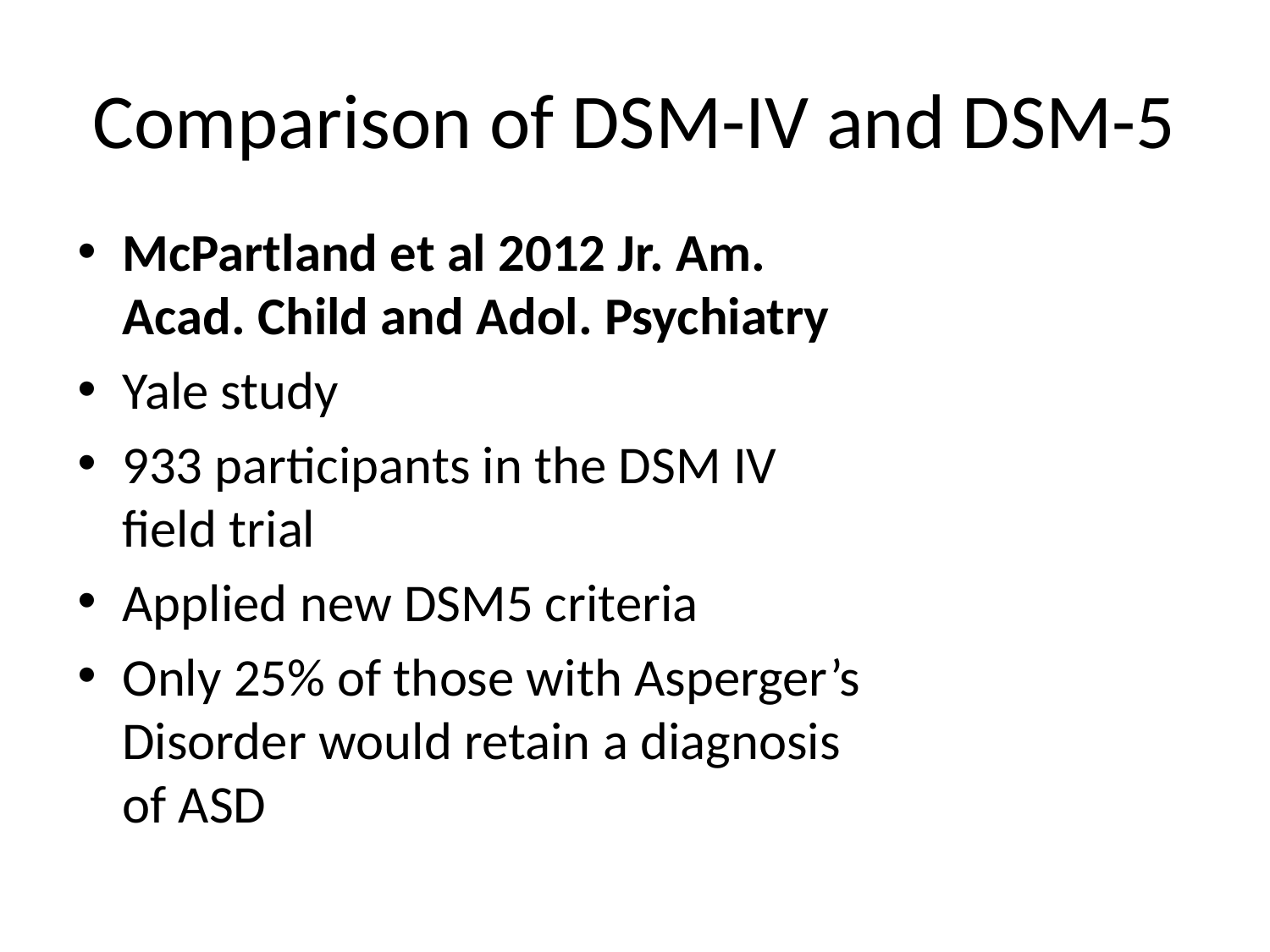

# Comparison of DSM-IV and DSM-5
McPartland et al 2012 Jr. Am. Acad. Child and Adol. Psychiatry
Yale study
933 participants in the DSM IV field trial
Applied new DSM5 criteria
Only 25% of those with Asperger’s Disorder would retain a diagnosis of ASD